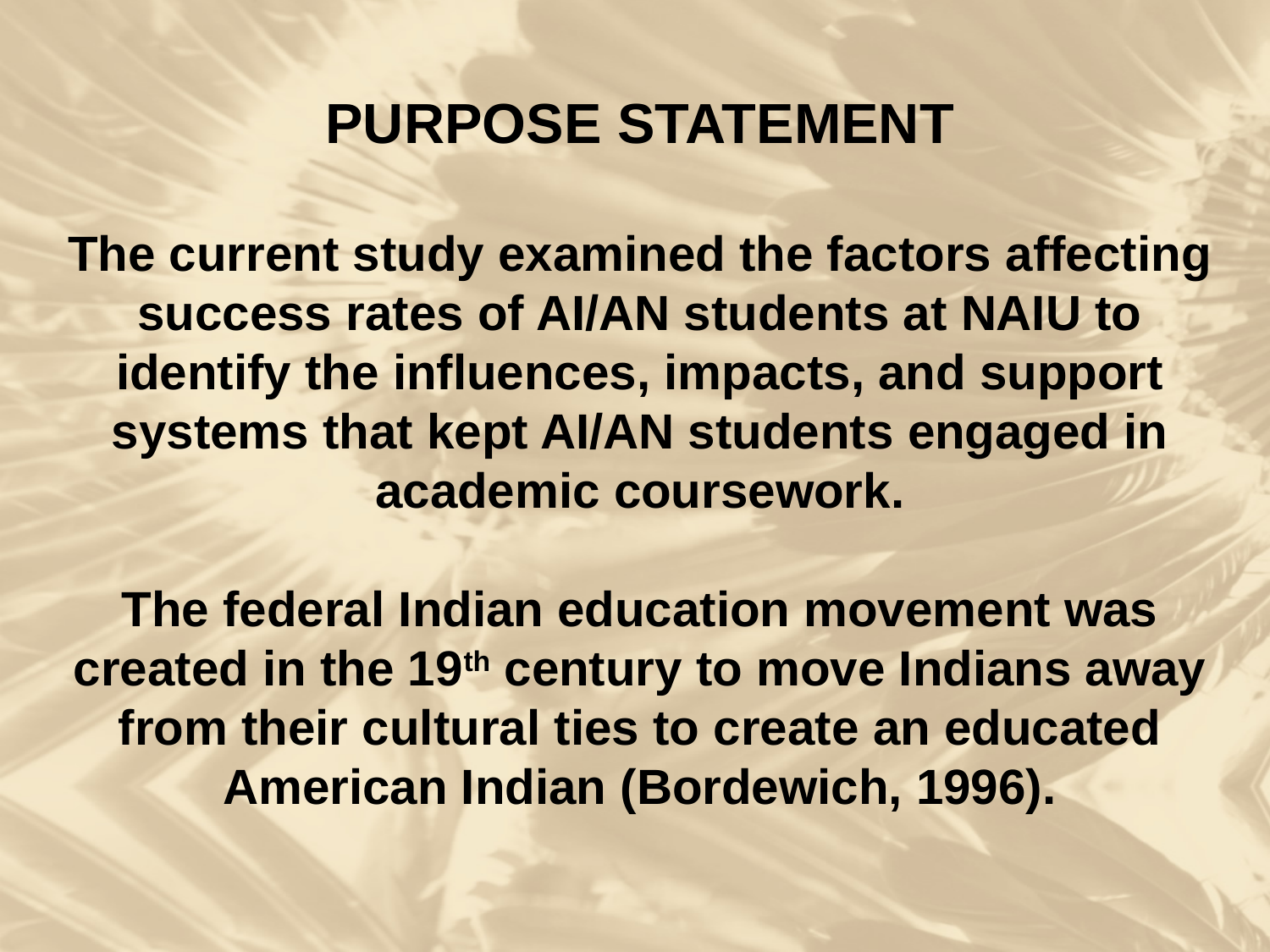

# PURPOSE STATEMENT The current study examined the factors affecting success rates of AI/AN students at NAIU to identify the influences, impacts, and support systems that kept AI/AN students engaged in academic coursework. The federal Indian education movement was created in the 19th century to move Indians away from their cultural ties to create an educated American Indian (Bordewich, 1996).